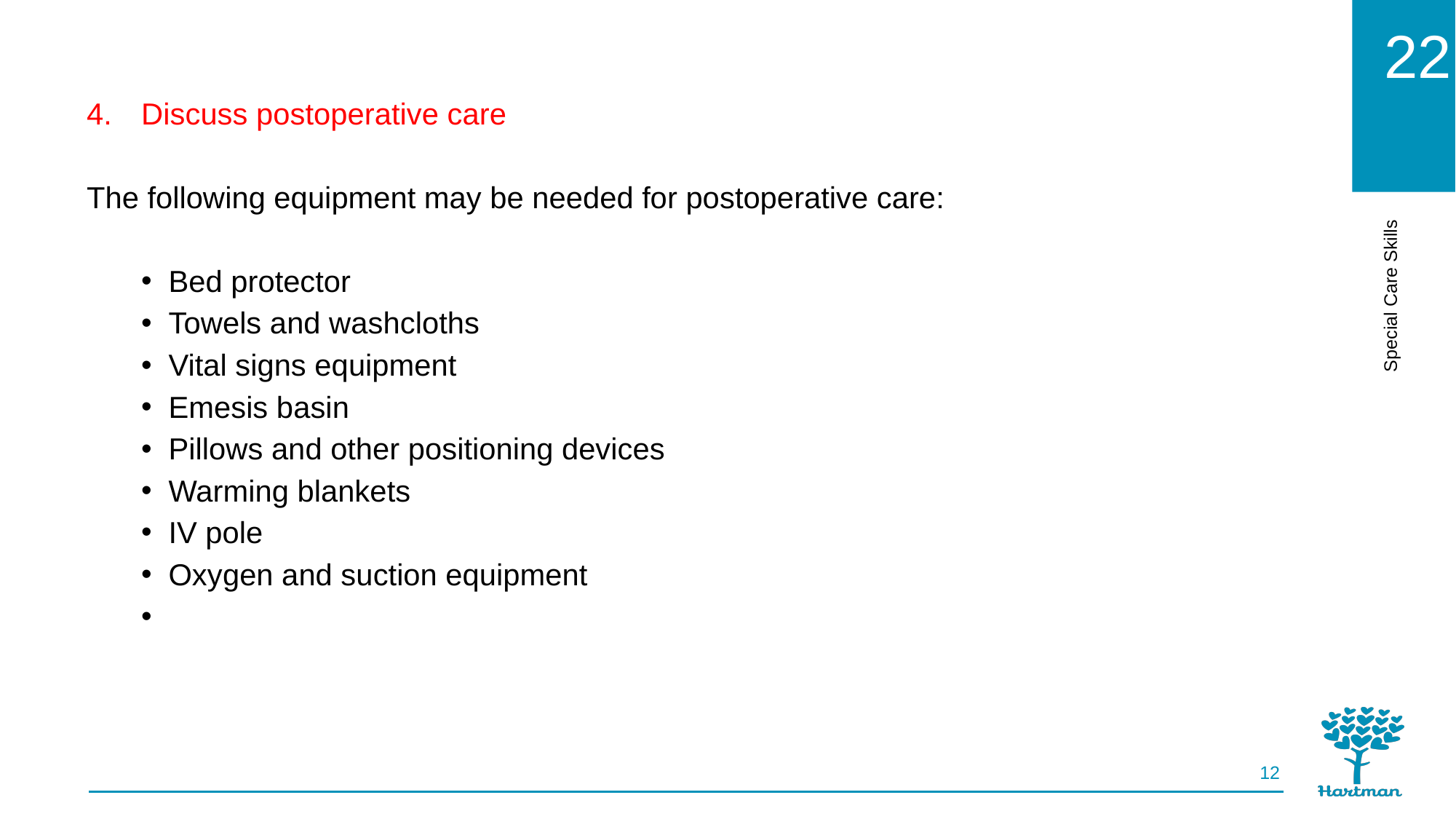

Discuss postoperative care

The following equipment may be needed for postoperative care:

Bed protector
Towels and washcloths
Vital signs equipment
Emesis basin
Pillows and other positioning devices
Warming blankets
IV pole
Oxygen and suction equipment

12